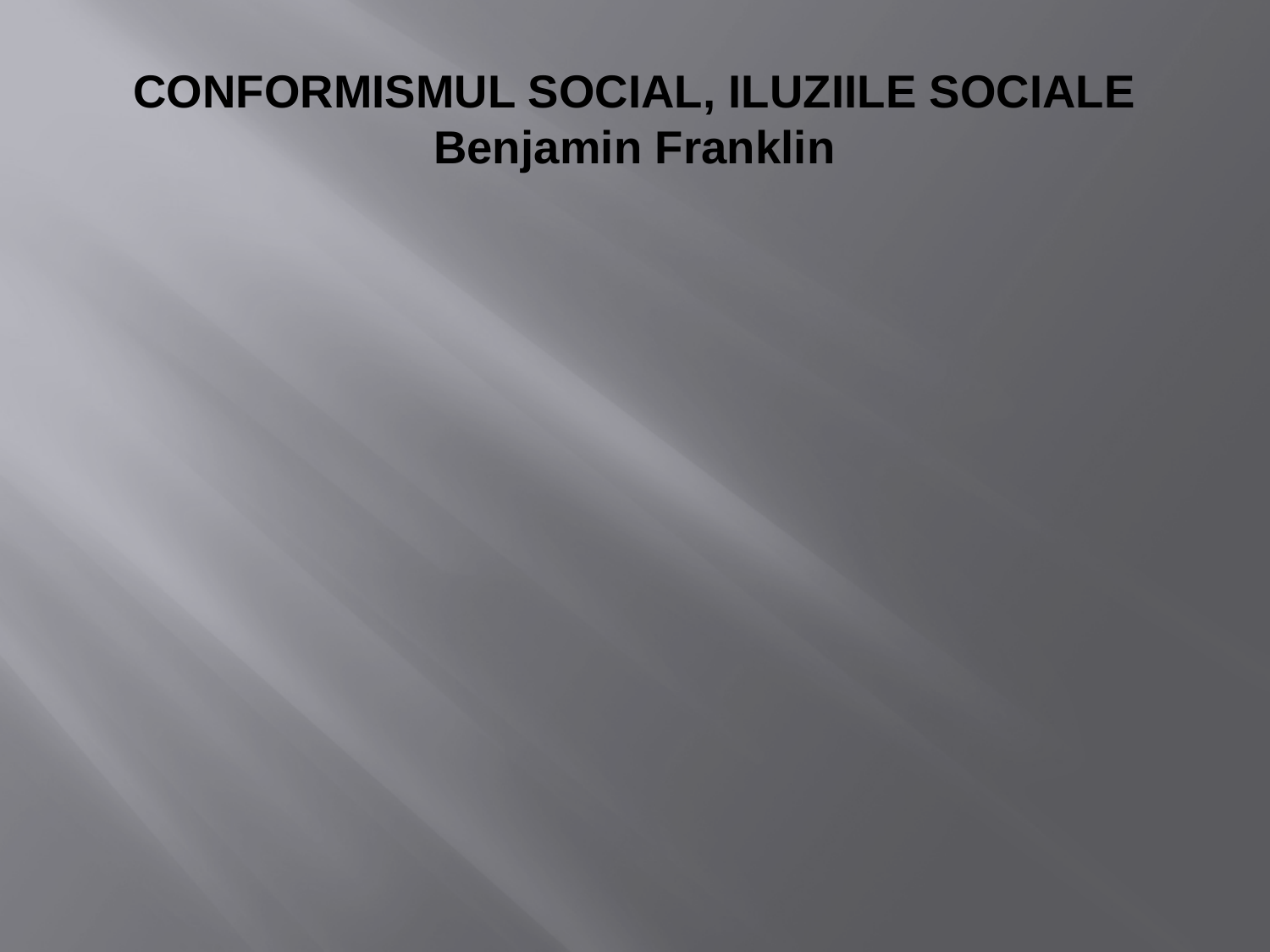

# CONFORMISMUL SOCIAL, ILUZIILE SOCIALE Benjamin Franklin